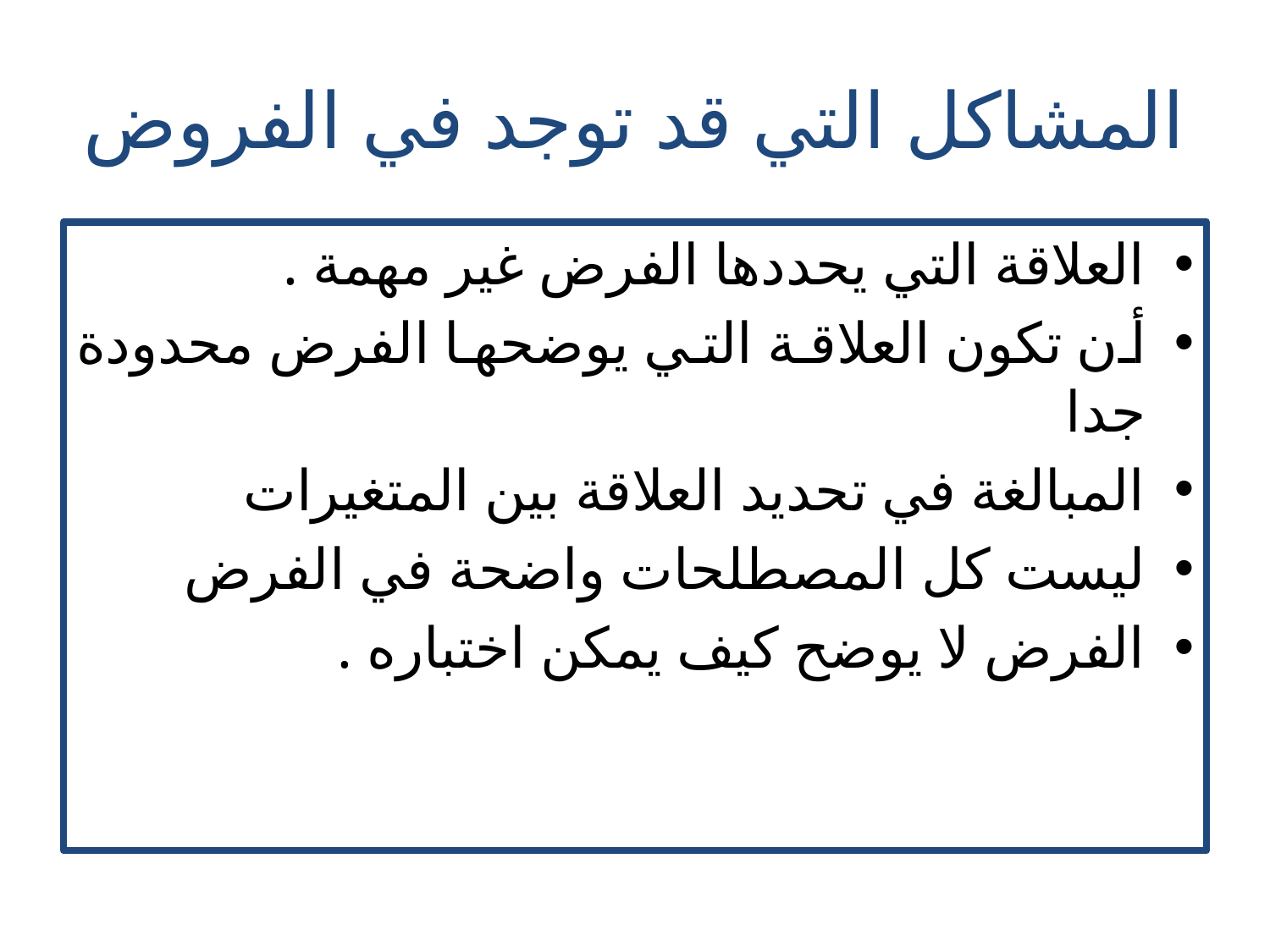

# المشاكل التي قد توجد في الفروض
العلاقة التي يحددها الفرض غير مهمة .
أن تكون العلاقة التي يوضحها الفرض محدودة جدا
المبالغة في تحديد العلاقة بين المتغيرات
ليست كل المصطلحات واضحة في الفرض
الفرض لا يوضح كيف يمكن اختباره .